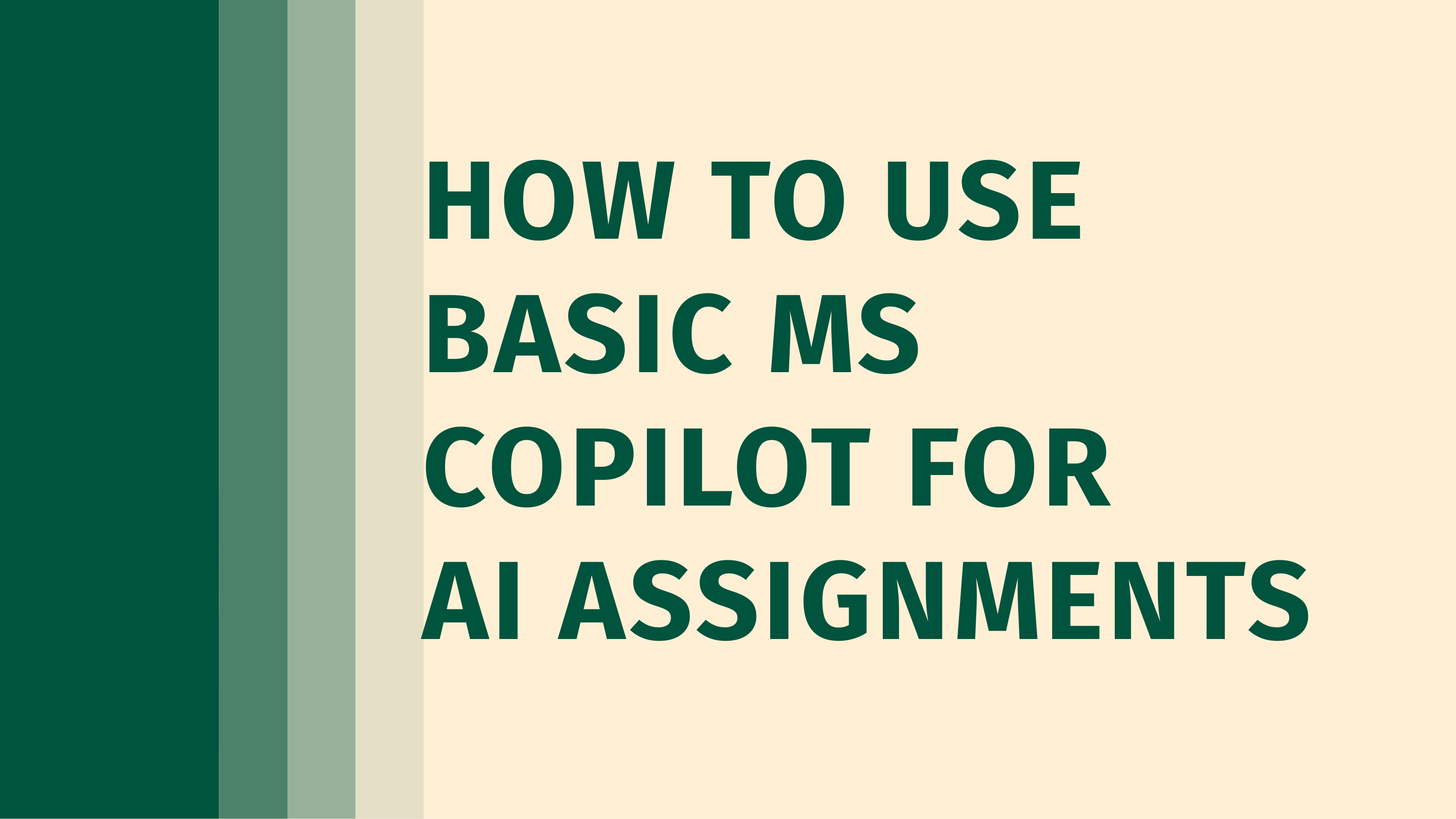

HOW TO USE BASIC MS COPILOT FOR
AI ASSIGNMENTS